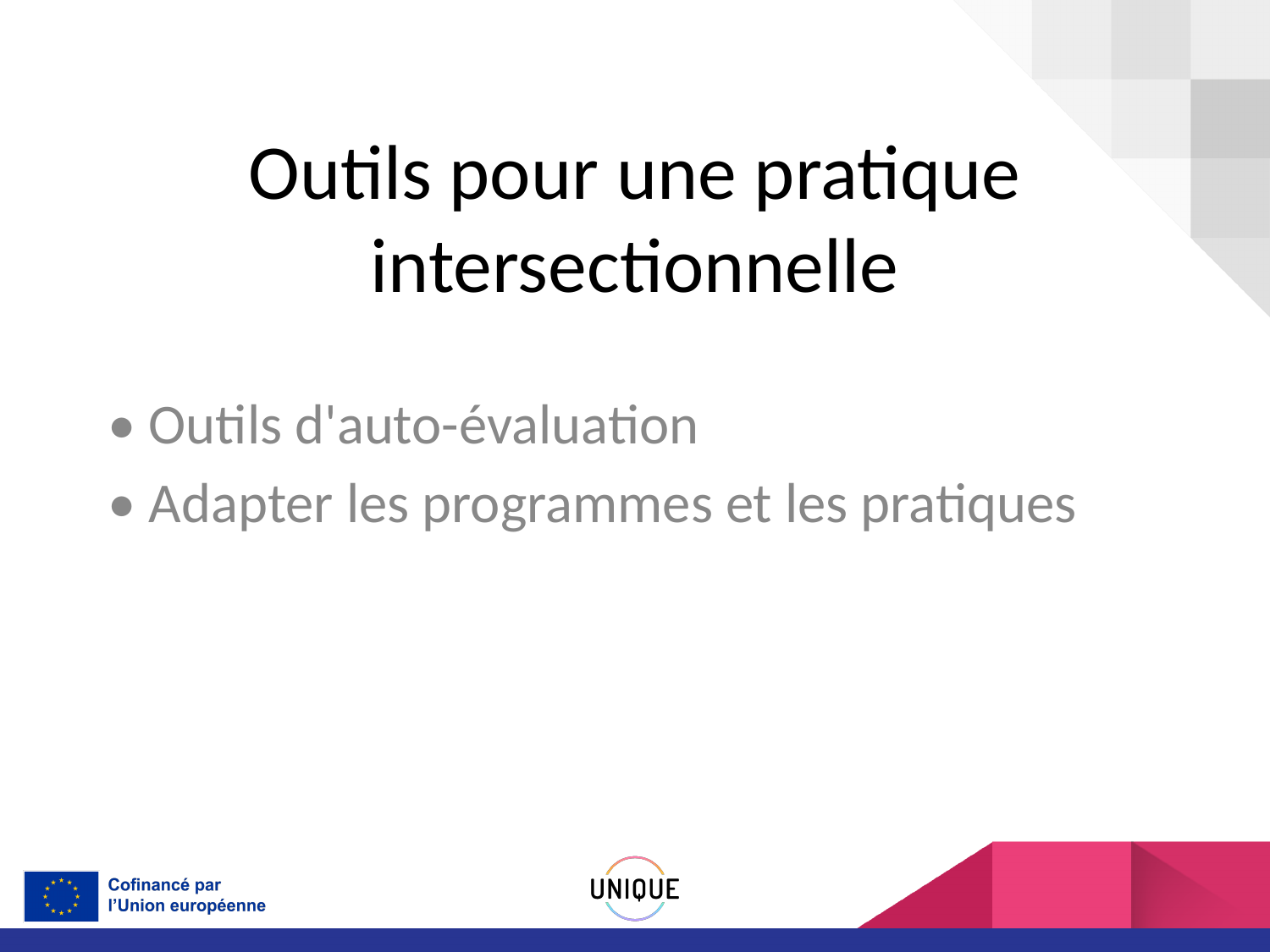

# Outils pour une pratique intersectionnelle
• Outils d'auto-évaluation
• Adapter les programmes et les pratiques